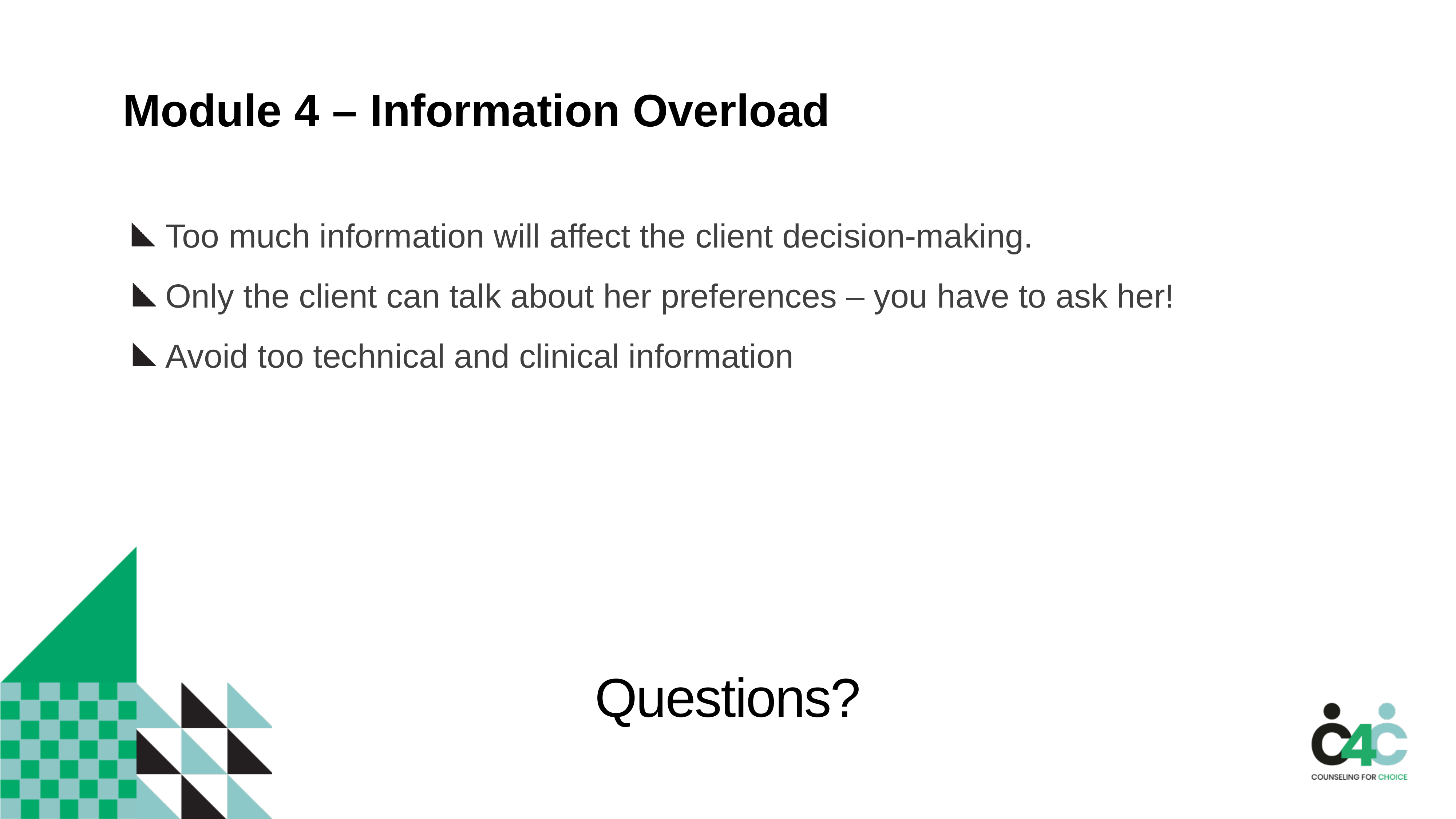

Module 4 – Information Overload
Too much information will affect the client decision-making.
Only the client can talk about her preferences – you have to ask her!
Avoid too technical and clinical information

Questions?